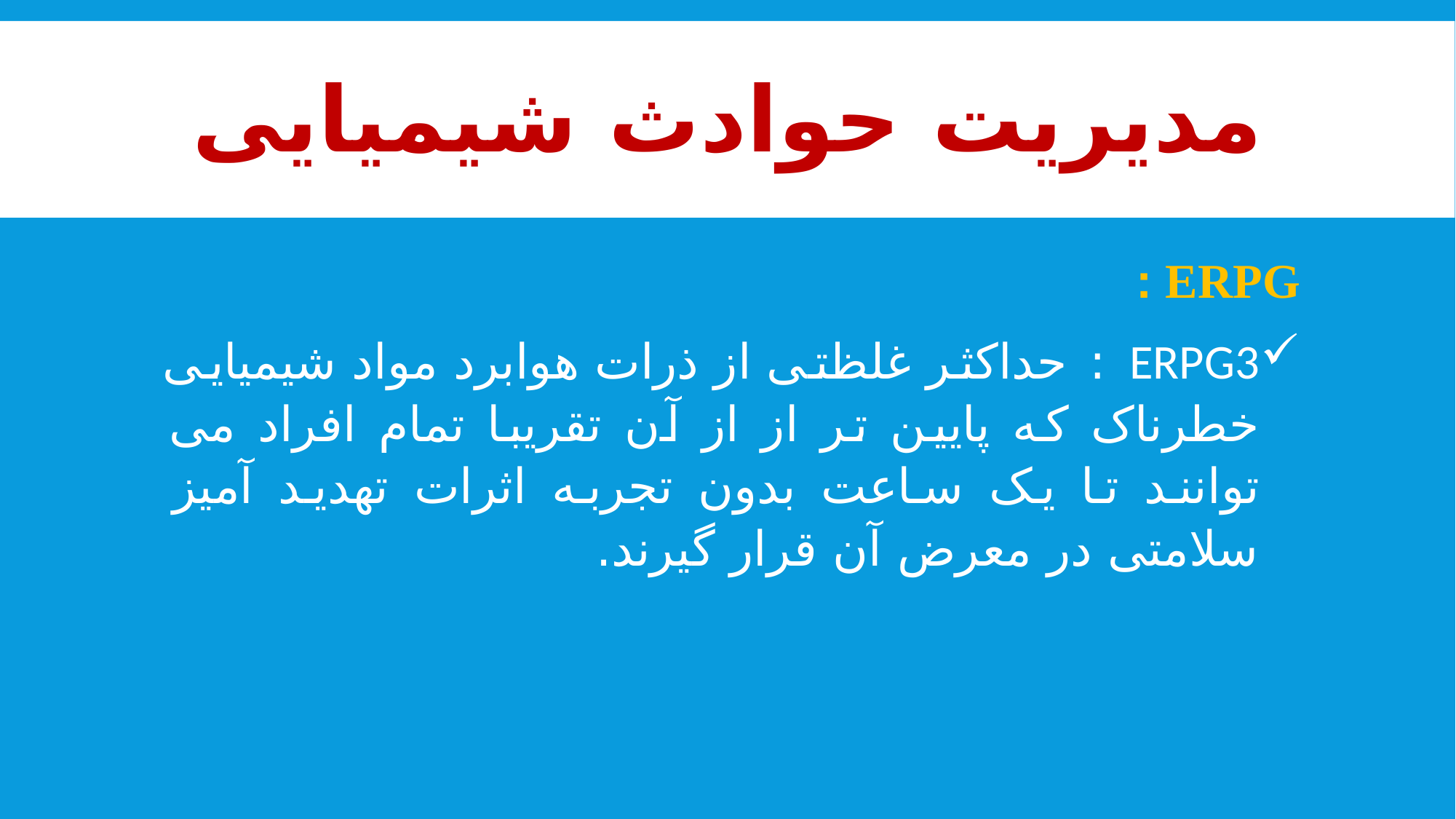

# مدیریت حوادث شیمیایی
ERPG :
ERPG3 : حداکثر غلظتی از ذرات هوابرد مواد شیمیایی خطرناک که پایین تر از از آن تقریبا تمام افراد می توانند تا یک ساعت بدون تجربه اثرات تهدید آمیز سلامتی در معرض آن قرار گیرند.